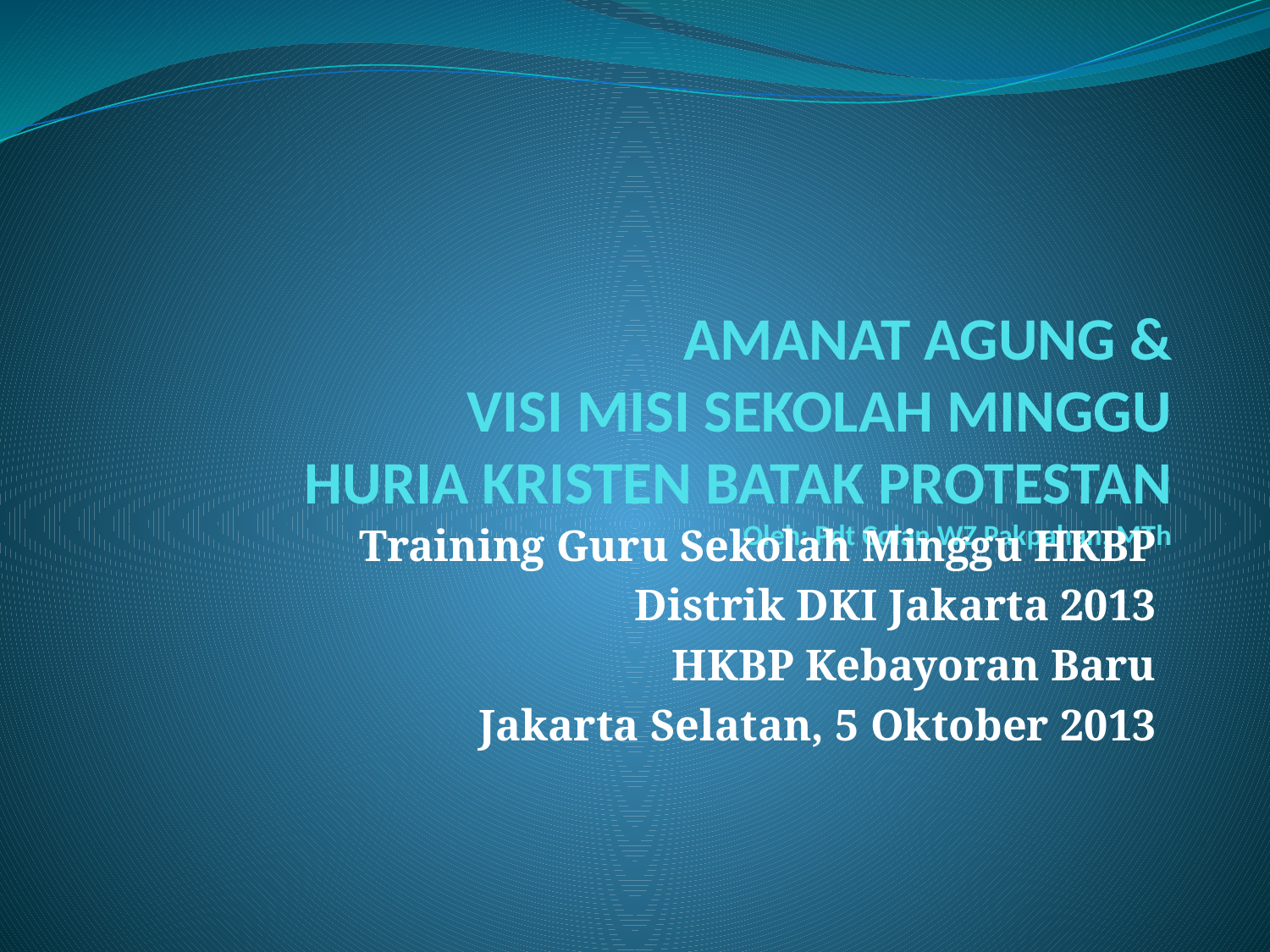

# AMANAT AGUNG & VISI MISI SEKOLAH MINGGU HURIA KRISTEN BATAK PROTESTAN Oleh: Pdt Colan WZ Pakpahan, MTh
Training Guru Sekolah Minggu HKBP
Distrik DKI Jakarta 2013
HKBP Kebayoran Baru
Jakarta Selatan, 5 Oktober 2013